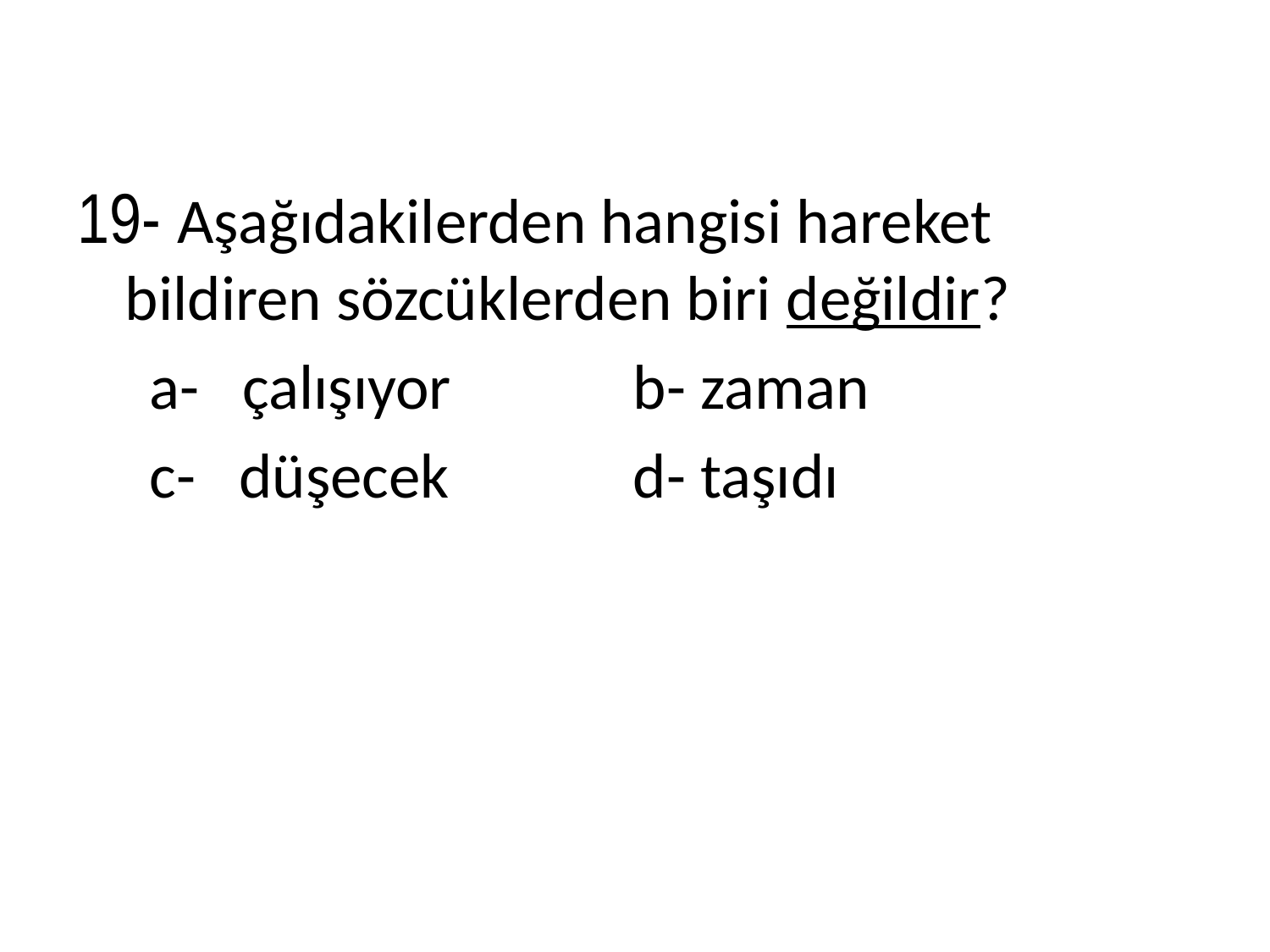

19- Aşağıdakilerden hangisi hareket bildiren sözcüklerden biri değildir?
     a-   çalışıyor		b- zaman
     c-   düşecek		d- taşıdı